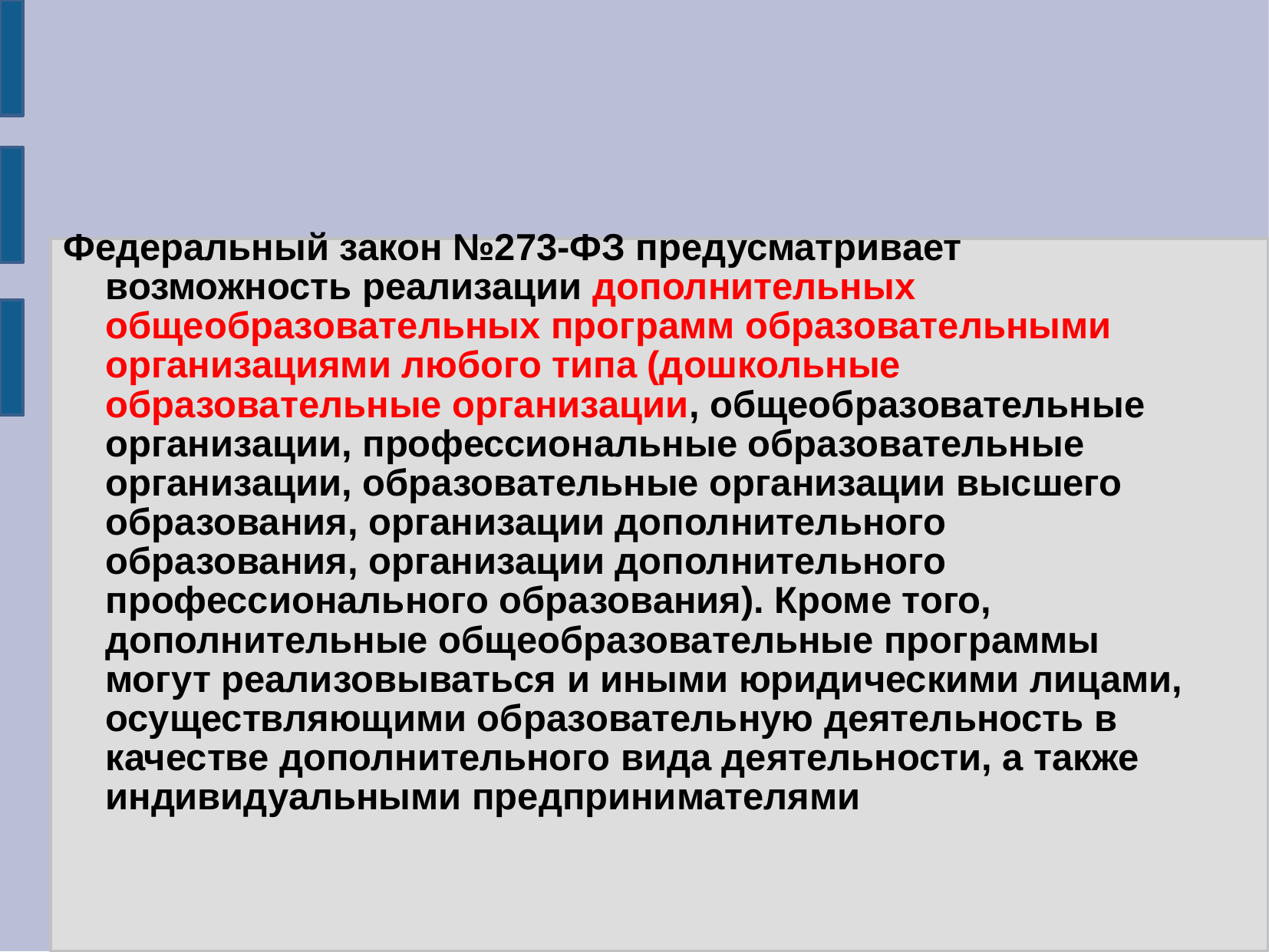

#
Федеральный закон №273-ФЗ предусматривает возможность реализации дополнительных общеобразовательных программ образовательными организациями любого типа (дошкольные образовательные организации, общеобразовательные организации, профессиональные образовательные организации, образовательные организации высшего образования, организации дополнительного образования, организации дополнительного профессионального образования). Кроме того, дополнительные общеобразовательные программы могут реализовываться и иными юридическими лицами, осуществляющими образовательную деятельность в качестве дополнительного вида деятельности, а также индивидуальными предпринимателями